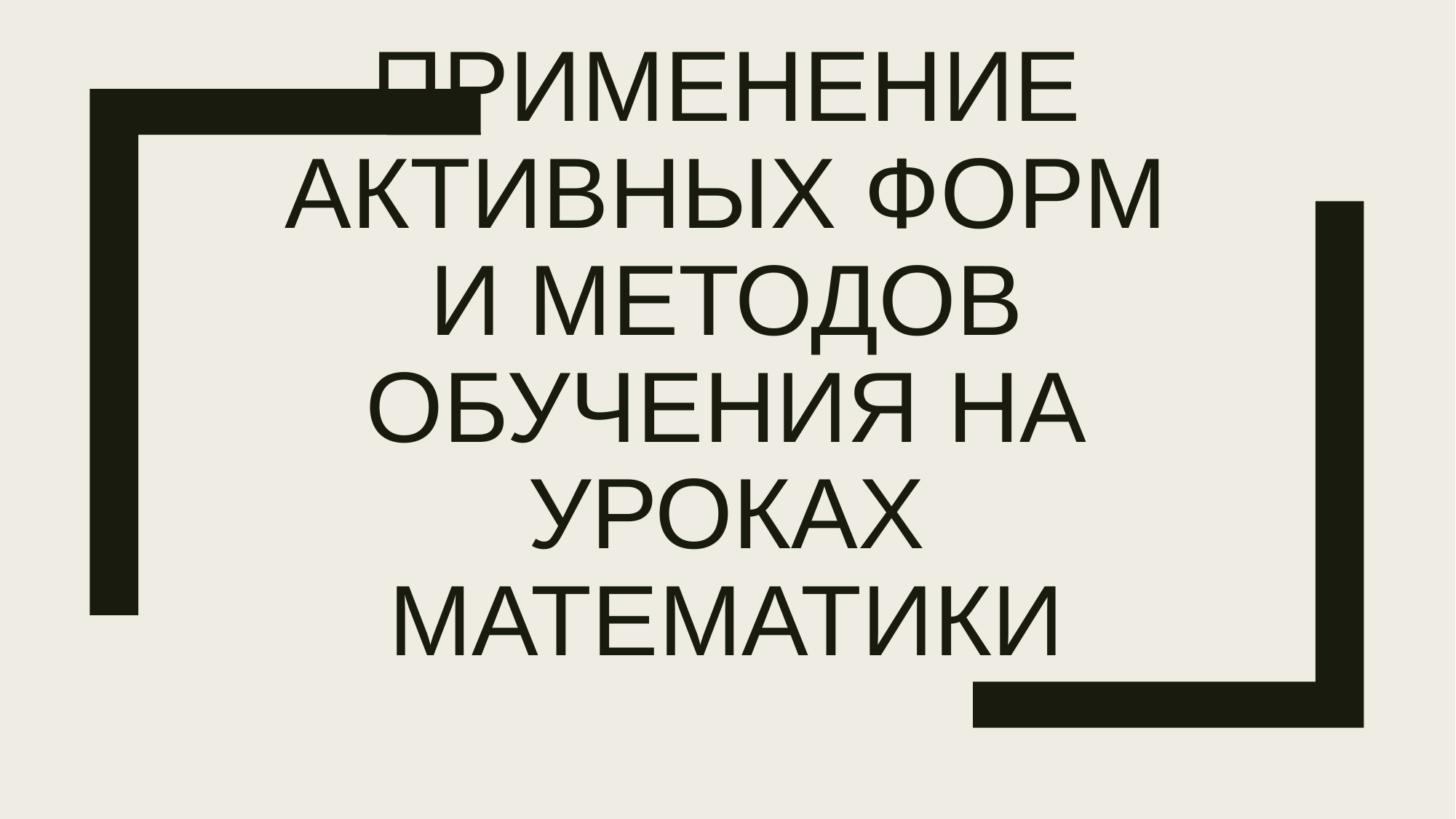

# Применение активных форм и методов обучения на уроках математики